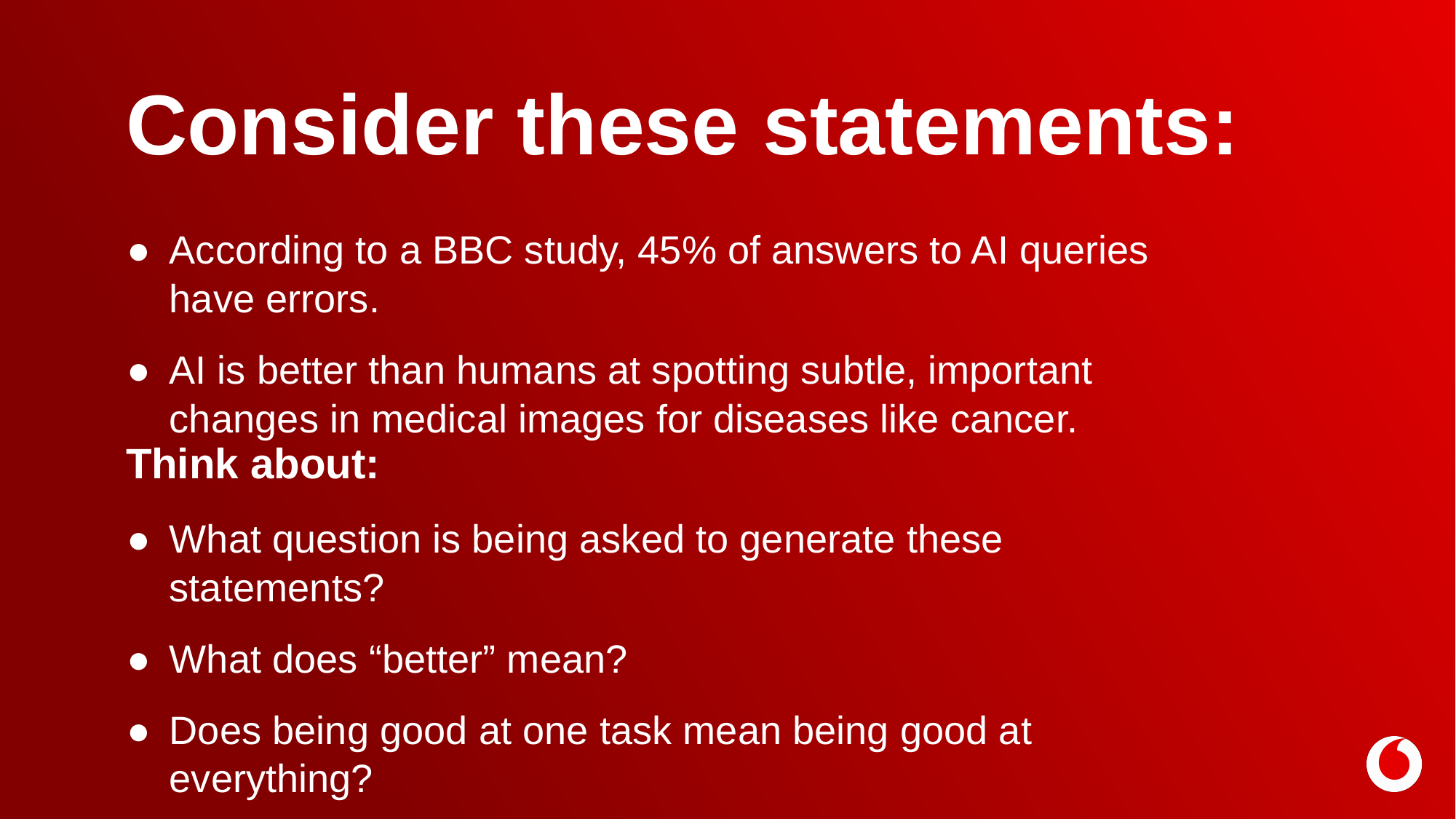

Consider these statements:
●	According to a BBC study, 45% of answers to AI queries have errors.
●	AI is better than humans at spotting subtle, important changes in medical images for diseases like cancer.
Think about:
●	What question is being asked to generate these statements?
●	What does “better” mean?
●	Does being good at one task mean being good at everything?